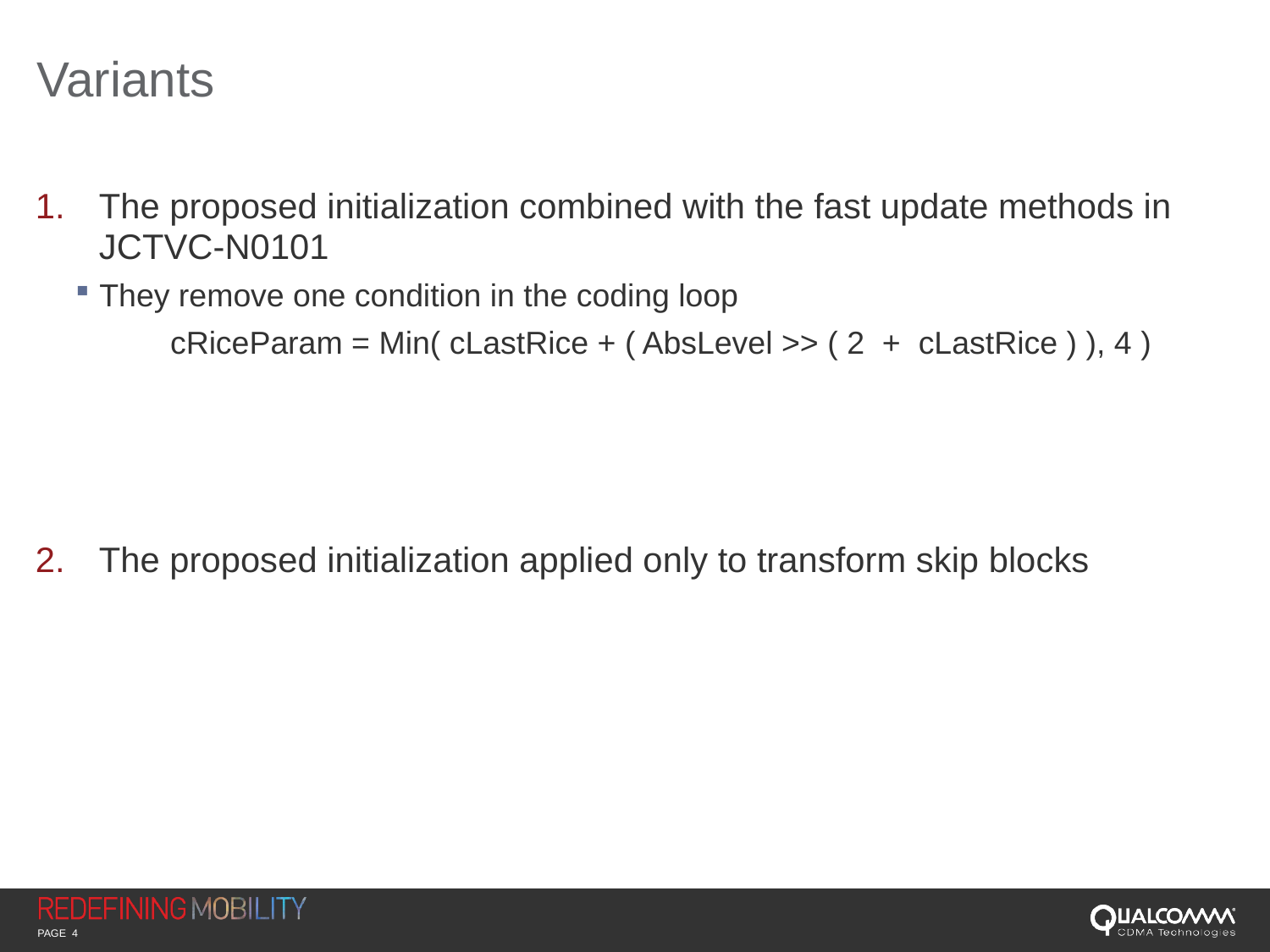

# Variants

The proposed initialization combined with the fast update methods in JCTVC-N0101
They remove one condition in the coding loop
cRiceParam = Min( cLastRice + ( AbsLevel >> ( 2  +  cLastRice ) ), 4 )

The proposed initialization applied only to transform skip blocks